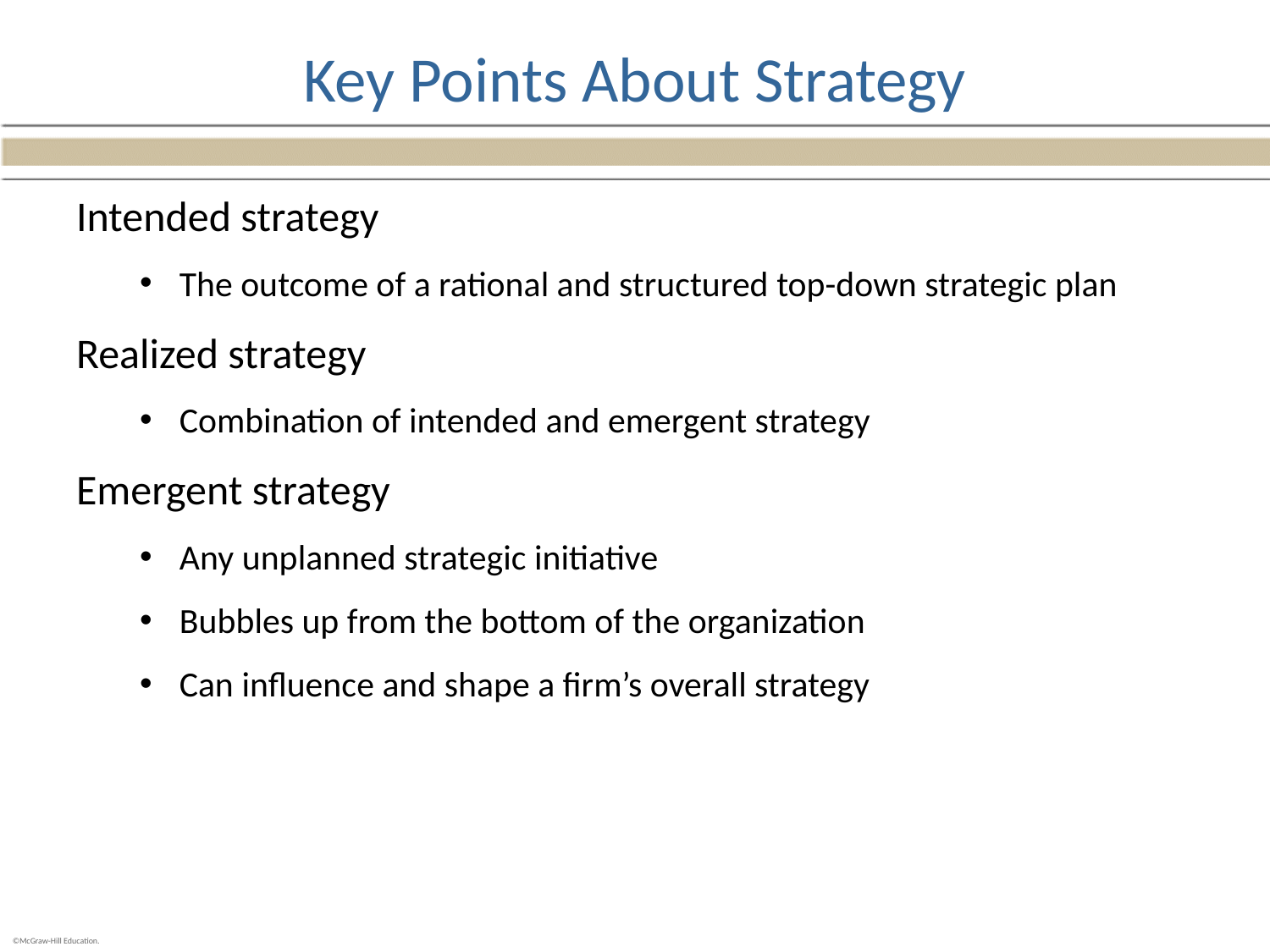

# Key Points About Strategy
Intended strategy
The outcome of a rational and structured top-down strategic plan
Realized strategy
Combination of intended and emergent strategy
Emergent strategy
Any unplanned strategic initiative
Bubbles up from the bottom of the organization
Can influence and shape a firm’s overall strategy